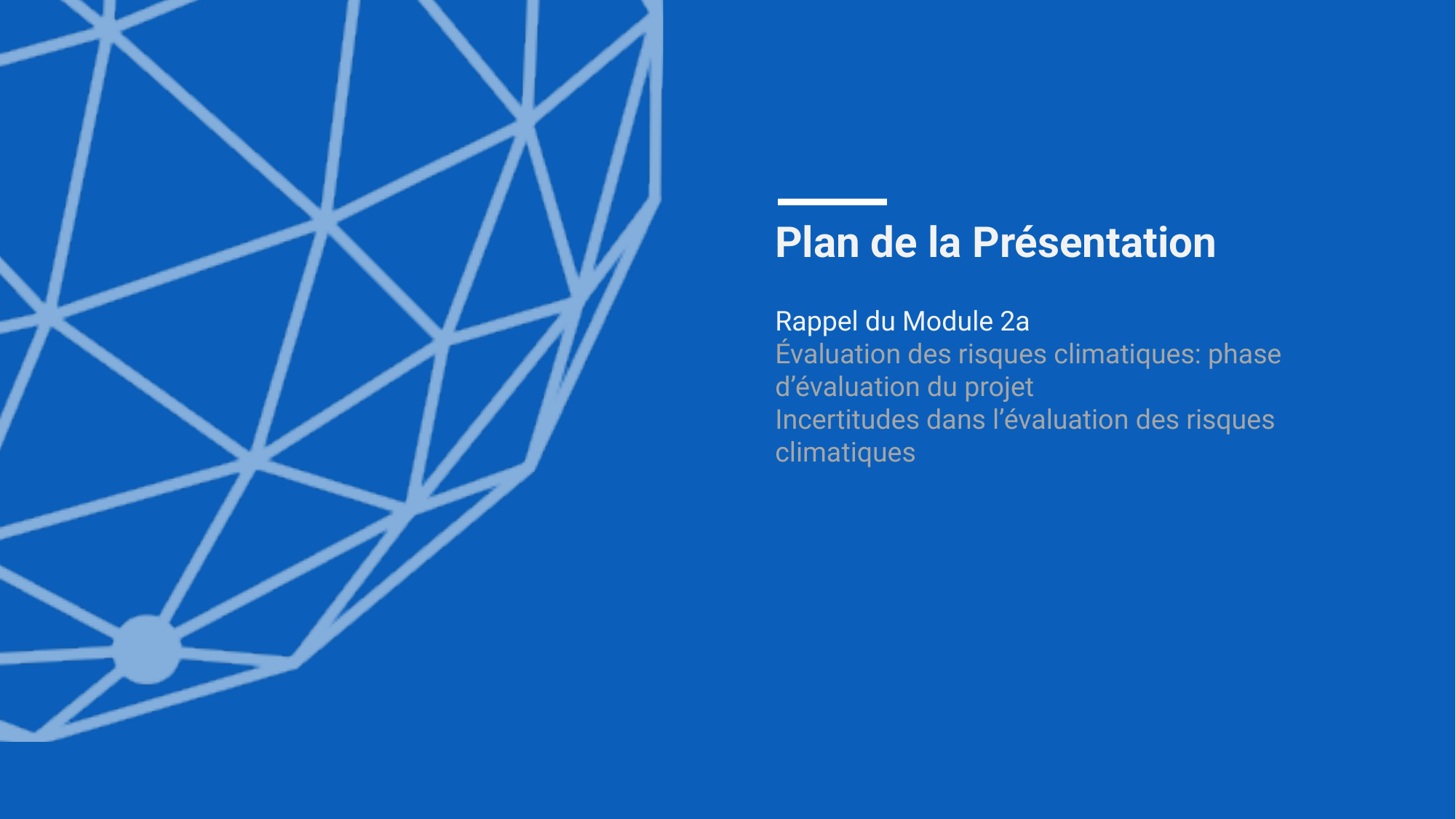

# Plan de la Présentation
Rappel du Module 2a
Évaluation des risques climatiques: phase d’évaluation du projet
Incertitudes dans l’évaluation des risques climatiques